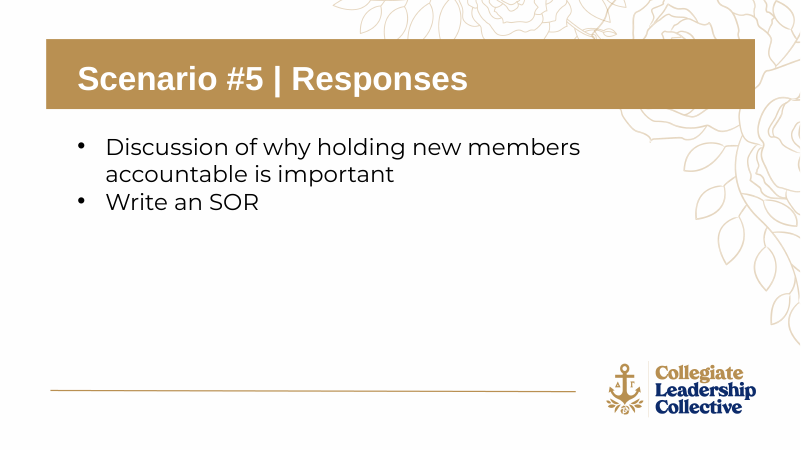

Scenario #5 | Responses
Discussion of why holding new members accountable is important
Write an SOR